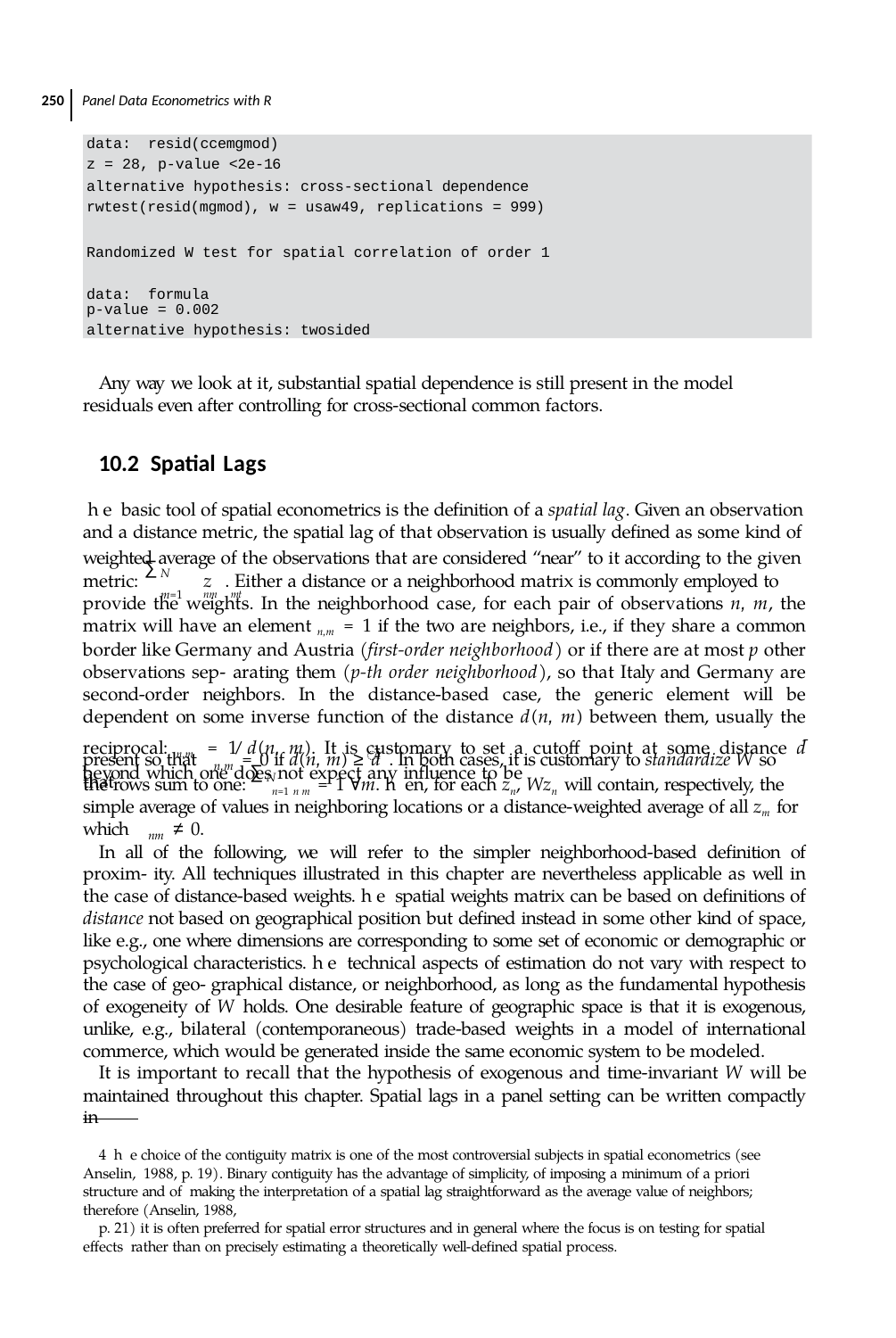

250  Panel Data Econometrics with R

data: resid(ccemgmod)
z = 28, p-value <2e-16
alternative hypothesis: cross-sectional dependence rwtest(resid(mgmod), w = usaw49, replications = 999)
Randomized W test for spatial correlation of order 1 data: formula
p-value = 0.002
alternative hypothesis: twosided
Any way we look at it, substantial spatial dependence is still present in the model residuals even after controlling for cross-sectional common factors.

10.2	Spatial Lags

he basic tool of spatial econometrics is the deﬁnition of a spatial lag. Given an observation and a distance metric, the spatial lag of that observation is usually deﬁned as some kind of
weighted average of the observations that are considered “near” to it according to the given
∑
N
 z . Either a distance or a neighborhood matrix is commonly employed to
metric:
m=1  nm mt
provide the weights. In the neighborhood case, for each pair of observations n, m, the matrix will have an element n,m  = 1 if the two are neighbors, i.e., if they share a common border like Germany and Austria (first-order neighborhood) or if there are at most p other observations sep- arating them (p-th order neighborhood), so that Italy and Germany are second-order neighbors. In the distance-based case, the generic element will be dependent on some inverse function of the distance d(n, m) between them, usually the reciprocal: n,m  = 1∕d(n, m). It is customary to set a cutoff point at some distance d̄ beyond which one does not expect any influence to be
̄
4
present so that 	= 0 if d(n, m) ≥ d . In both cases, it is customary to standardize W so that
n,m
∑
N
the rows sum to one:	n=1 n m = 1 ∀m. hen, for each zn, Wzn will contain, respectively, the
simple average of values in neighboring locations or a distance-weighted average of all zm for
which 	≠ 0.
nm
In all of the following, we will refer to the simpler neighborhood-based deﬁnition of proxim- ity. All techniques illustrated in this chapter are nevertheless applicable as well in the case of distance-based weights. he spatial weights matrix can be based on deﬁnitions of distance not based on geographical position but deﬁned instead in some other kind of space, like e.g., one where dimensions are corresponding to some set of economic or demographic or psychological characteristics. he technical aspects of estimation do not vary with respect to the case of geo- graphical distance, or neighborhood, as long as the fundamental hypothesis of exogeneity of W holds. One desirable feature of geographic space is that it is exogenous, unlike, e.g., bilateral (contemporaneous) trade-based weights in a model of international commerce, which would be generated inside the same economic system to be modeled.
It is important to recall that the hypothesis of exogenous and time-invariant W will be maintained throughout this chapter. Spatial lags in a panel setting can be written compactly in

4 he choice of the contiguity matrix is one of the most controversial subjects in spatial econometrics (see Anselin, 1988, p. 19). Binary contiguity has the advantage of simplicity, of imposing a minimum of a priori structure and of making the interpretation of a spatial lag straightforward as the average value of neighbors; therefore (Anselin, 1988,
p. 21) it is often preferred for spatial error structures and in general where the focus is on testing for spatial effects rather than on precisely estimating a theoretically well-deﬁned spatial process.